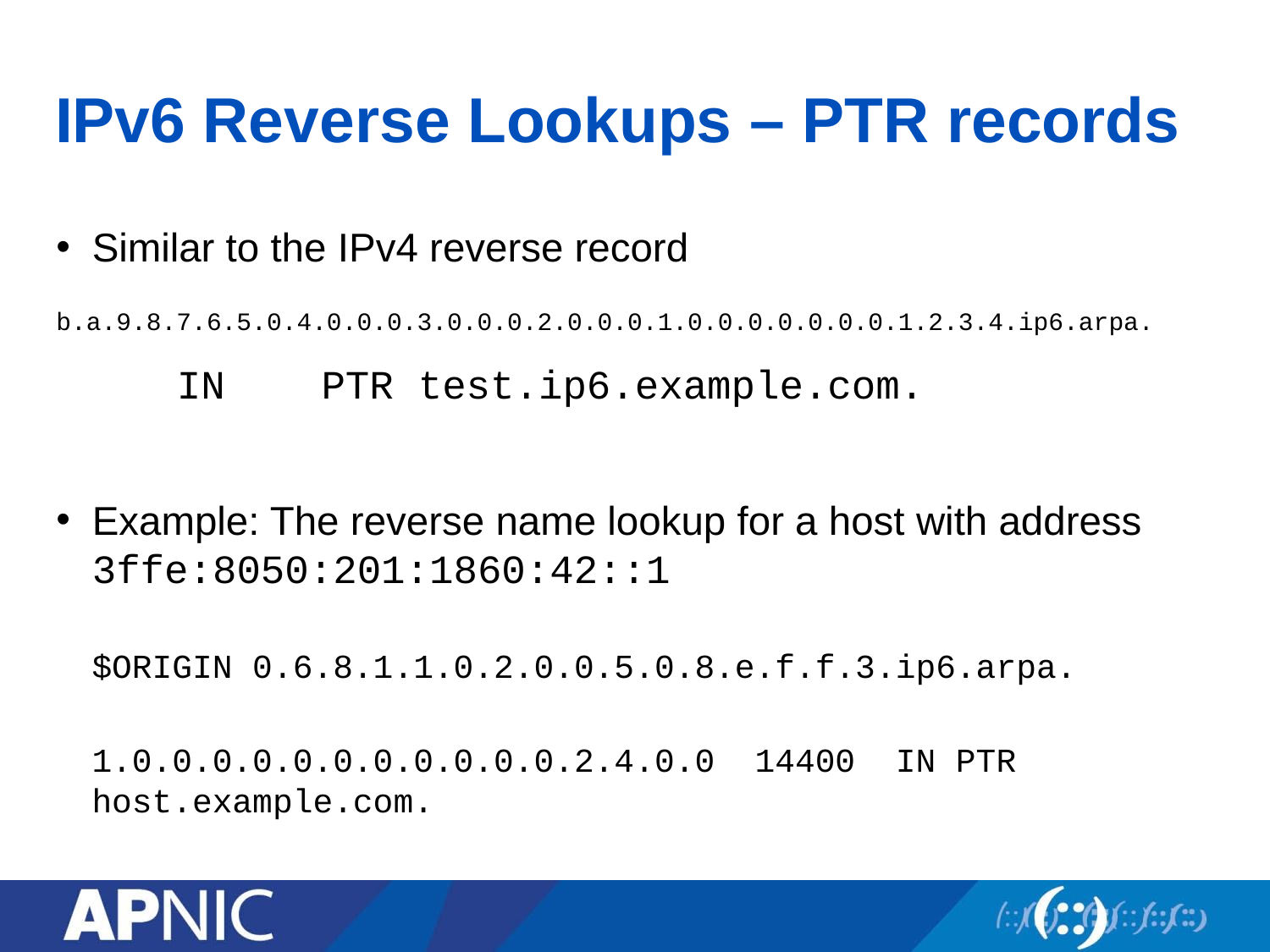

# IPv6 Reverse Lookups – PTR records
Similar to the IPv4 reverse record
b.a.9.8.7.6.5.0.4.0.0.0.3.0.0.0.2.0.0.0.1.0.0.0.0.0.0.0.1.2.3.4.ip6.arpa.
	IN    PTR	test.ip6.example.com.

Example: The reverse name lookup for a host with address 3ffe:8050:201:1860:42::1

$ORIGIN 0.6.8.1.1.0.2.0.0.5.0.8.e.f.f.3.ip6.arpa.

1.0.0.0.0.0.0.0.0.0.0.0.2.4.0.0  14400  IN PTR host.example.com.